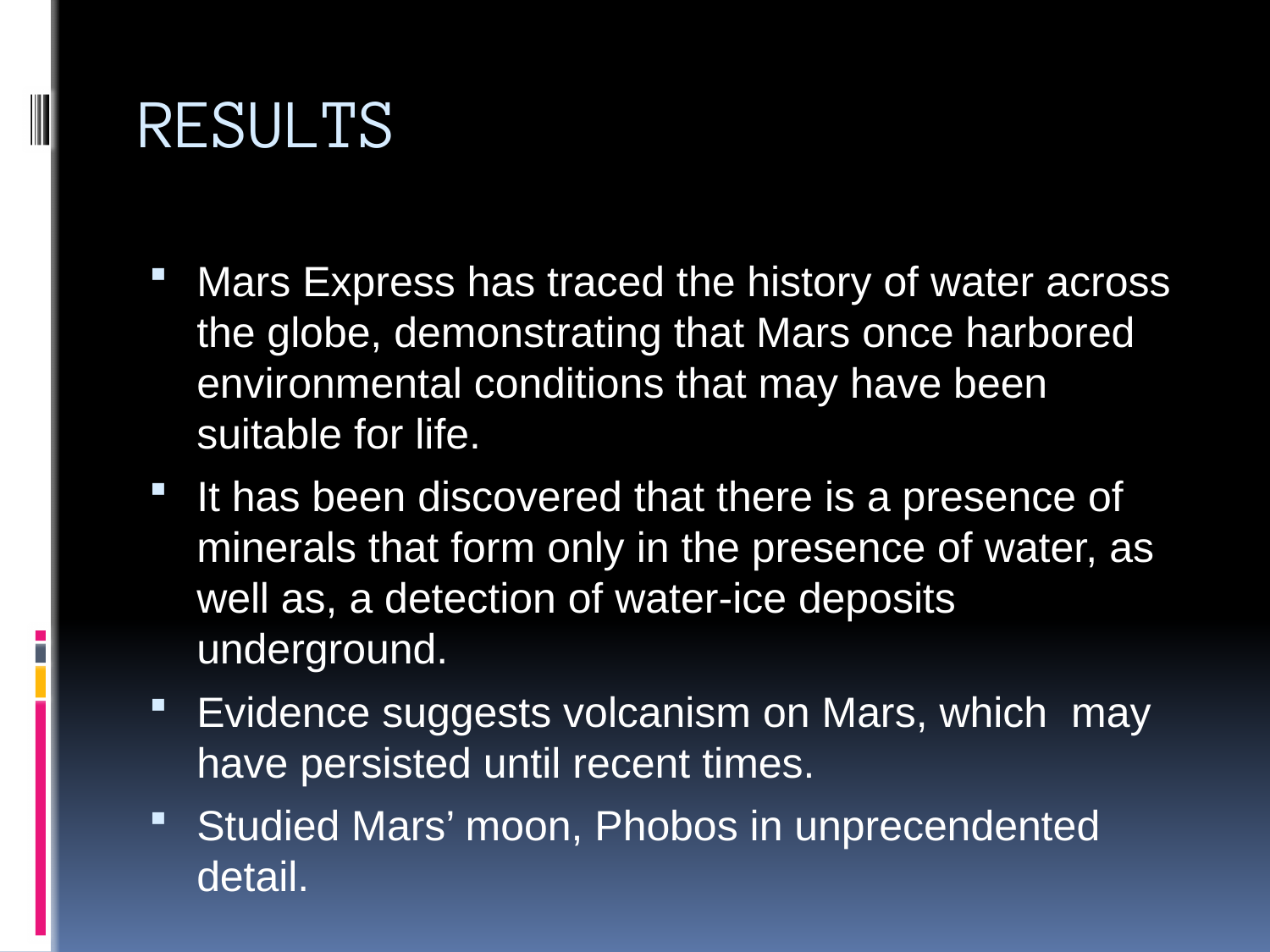

# RESULTS
Mars Express has traced the history of water across the globe, demonstrating that Mars once harbored environmental conditions that may have been suitable for life.
It has been discovered that there is a presence of minerals that form only in the presence of water, as well as, a detection of water-ice deposits underground.
Evidence suggests volcanism on Mars, which  may have persisted until recent times.
Studied Mars’ moon, Phobos in unprecendented detail.